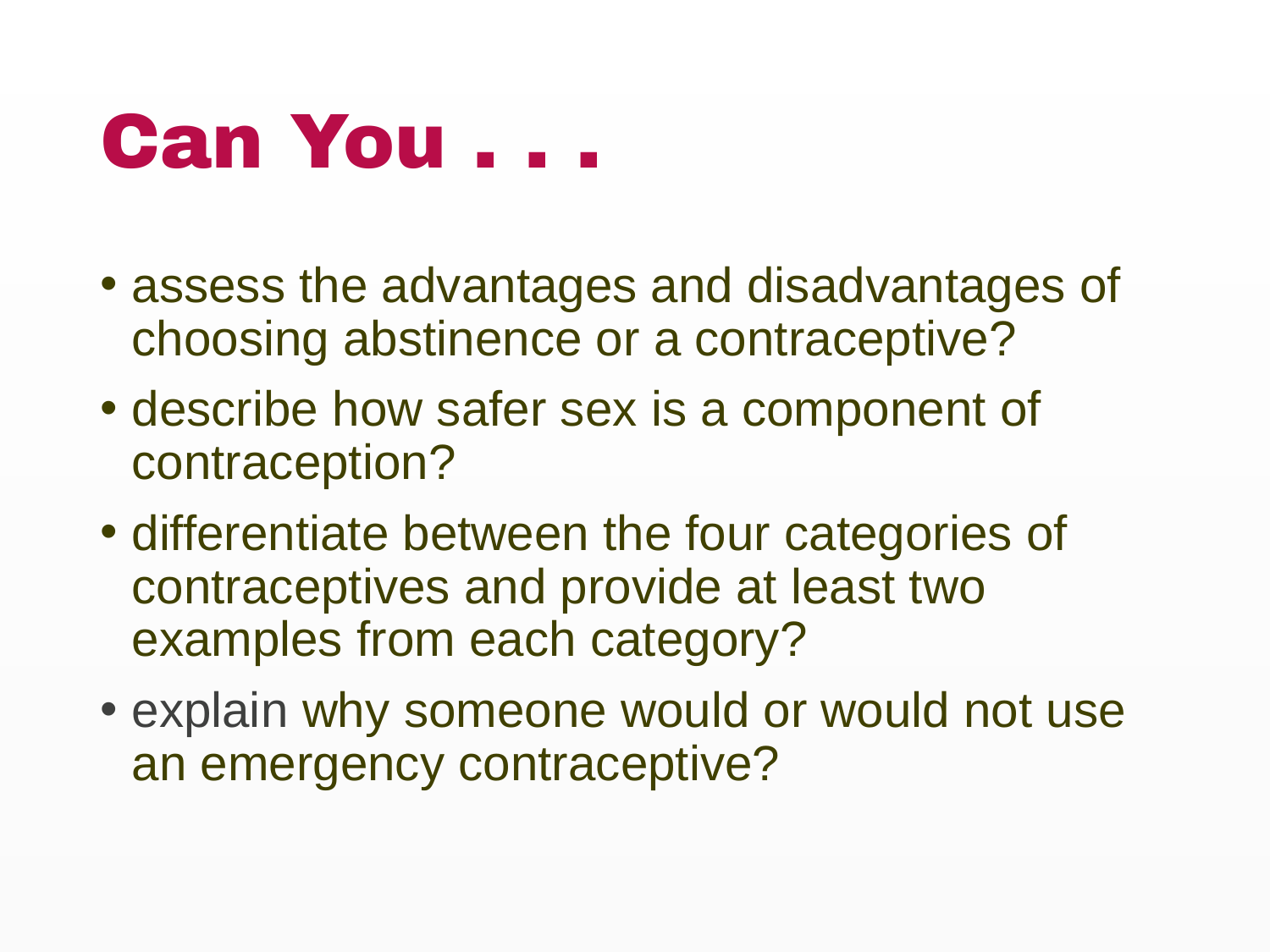

# Can You . . .
assess the advantages and disadvantages of choosing abstinence or a contraceptive?
describe how safer sex is a component of contraception?
differentiate between the four categories of contraceptives and provide at least two examples from each category?
explain why someone would or would not use an emergency contraceptive?